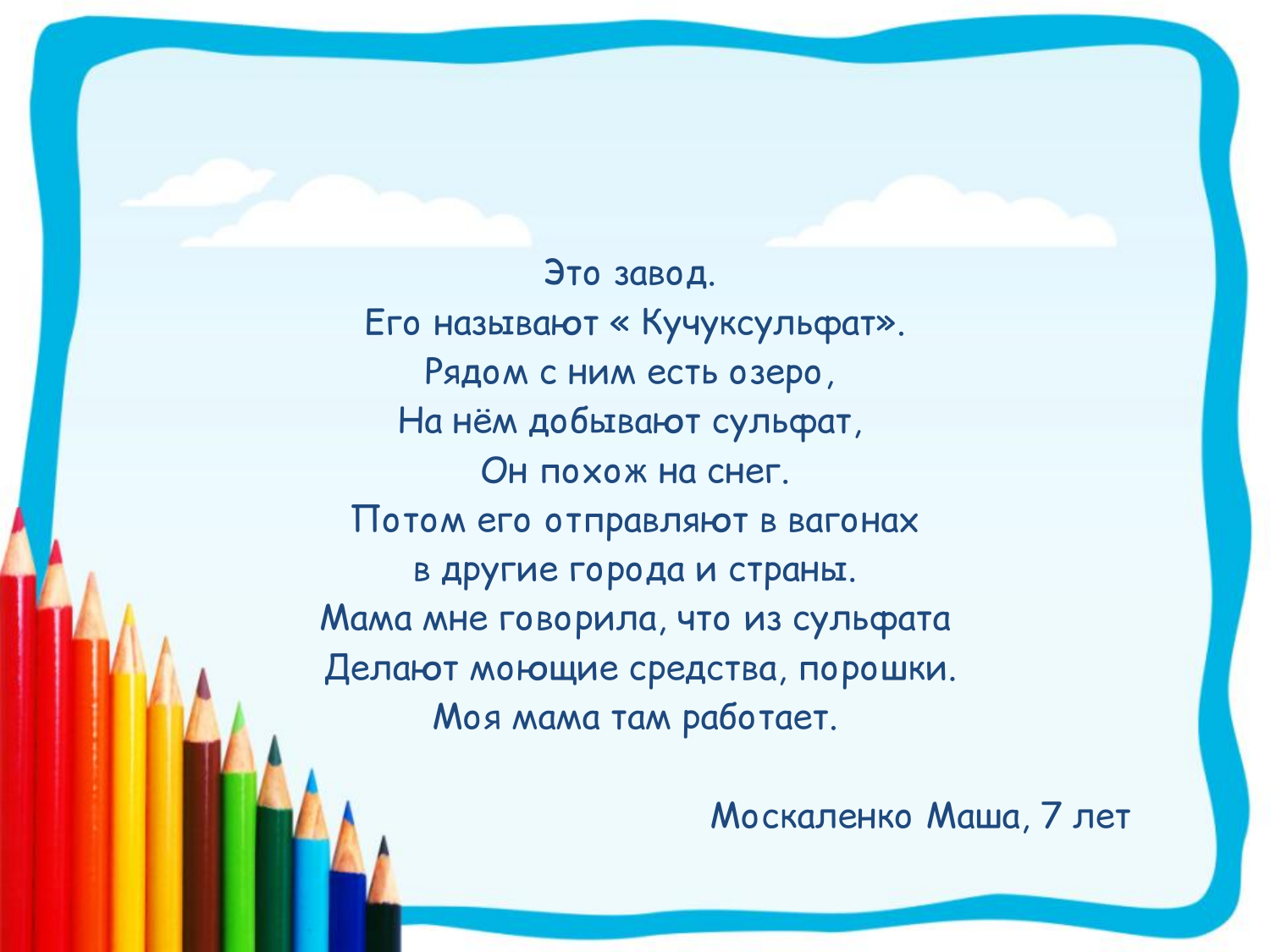

#
Это завод.
Его называют « Кучуксульфат».
Рядом с ним есть озеро,
На нём добывают сульфат,
Он похож на снег.
 Потом его отправляют в вагонах
в другие города и страны.
Мама мне говорила, что из сульфата
 Делают моющие средства, порошки.
Моя мама там работает.

                                                      Москаленко Маша, 7 лет